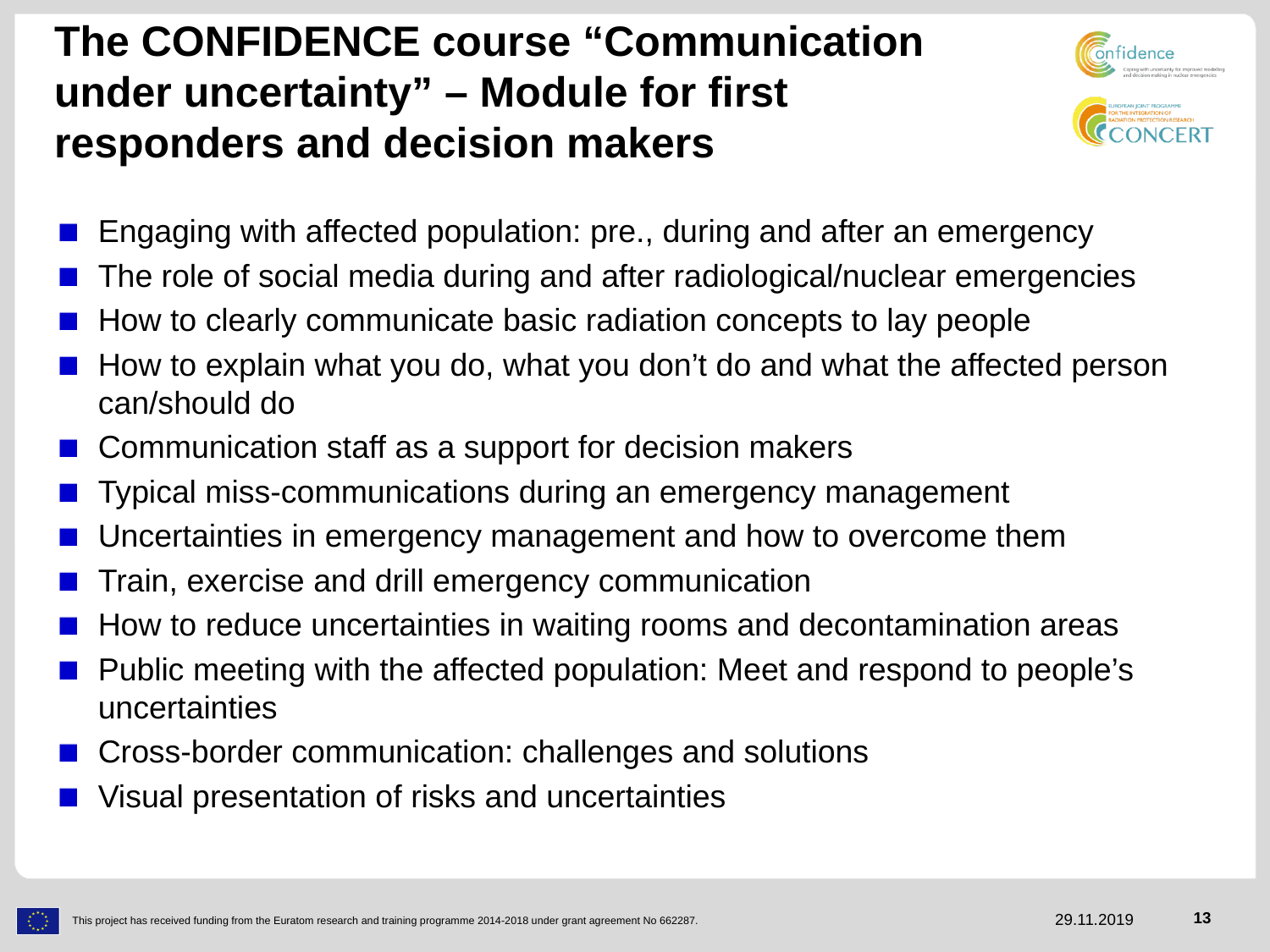

# The CONFIDENCE course “Communication under uncertainty” – Module for first responders and decision makers

Engaging with affected population: pre., during and after an emergency
The role of social media during and after radiological/nuclear emergencies
How to clearly communicate basic radiation concepts to lay people
How to explain what you do, what you don’t do and what the affected person can/should do
Communication staff as a support for decision makers
Typical miss-communications during an emergency management
Uncertainties in emergency management and how to overcome them
Train, exercise and drill emergency communication
How to reduce uncertainties in waiting rooms and decontamination areas
Public meeting with the affected population: Meet and respond to people’s uncertainties
Cross-border communication: challenges and solutions
Visual presentation of risks and uncertainties